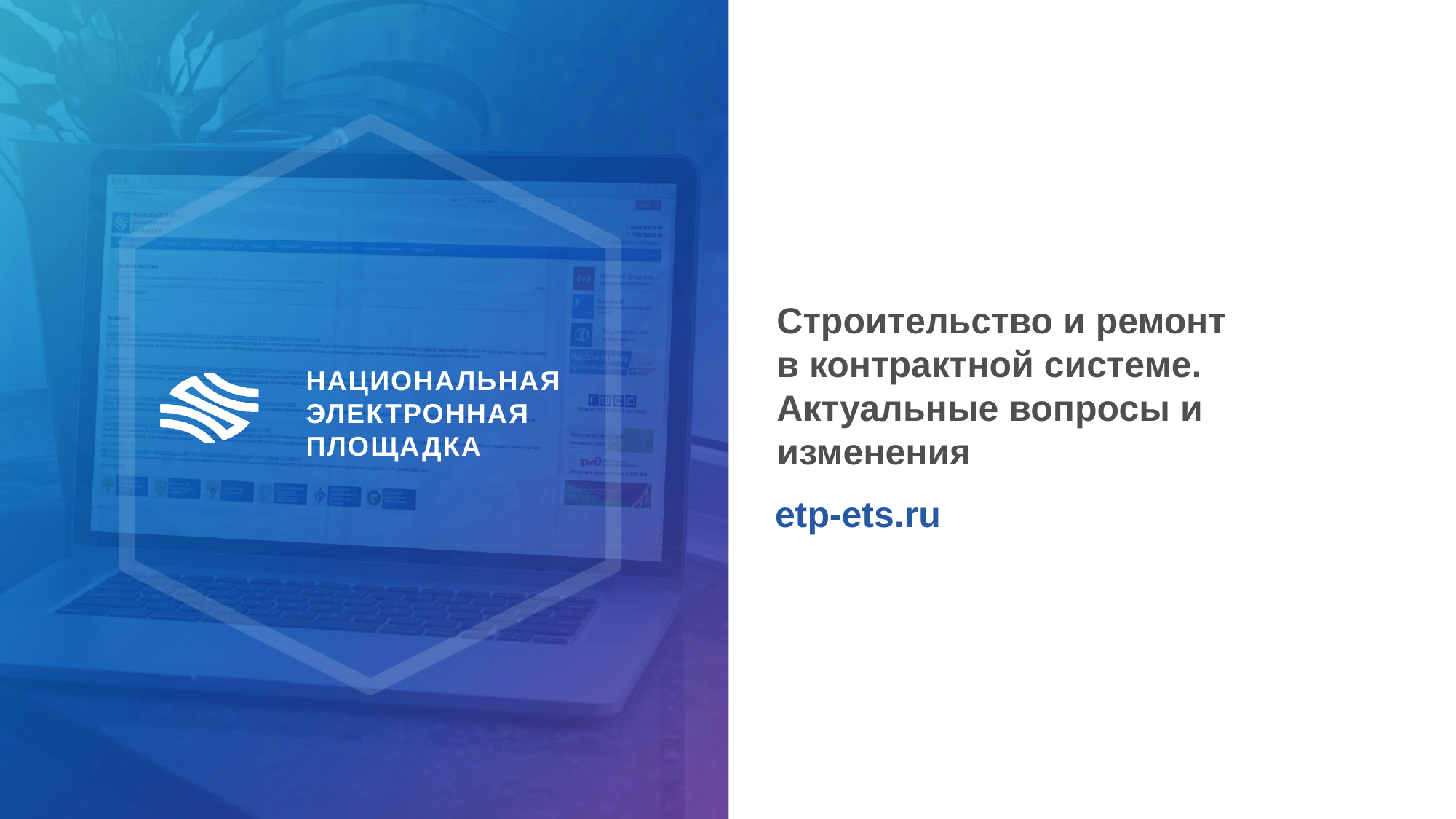

# Строительство и ремонт в контрактной системе. Актуальные вопросы и изменения
etp-ets.ru